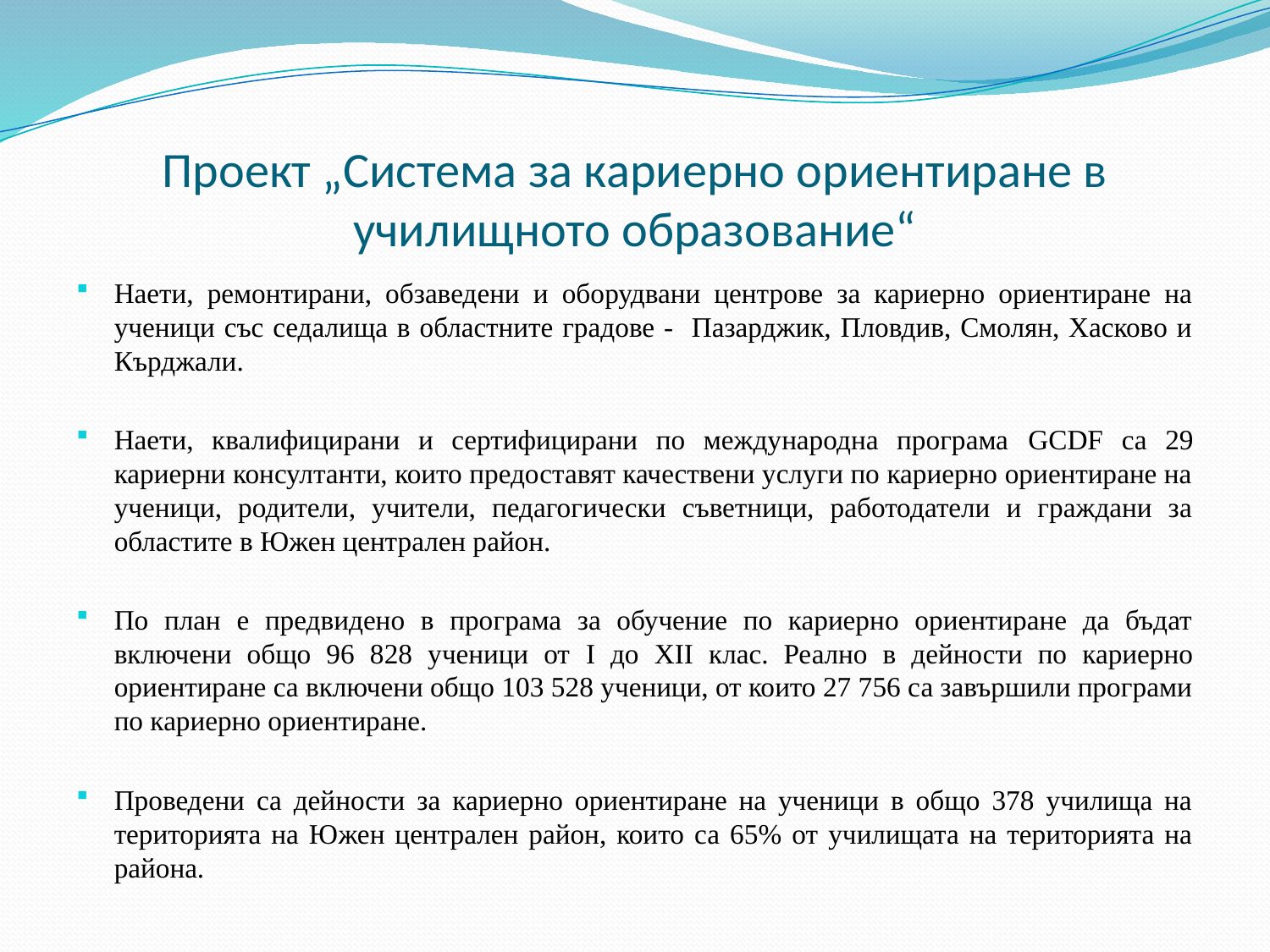

# Проект „Система за кариерно ориентиране в училищното образование“
Наети, ремонтирани, обзаведени и оборудвани центрове за кариерно ориентиране на ученици със седалища в областните градове -  Пазарджик, Пловдив, Смолян, Хасково и Кърджали.

Наети, квалифицирани и сертифицирани по международна програма GCDF са 29 кариерни консултанти, които предоставят качествени услуги по кариерно ориентиране на ученици, родители, учители, педагогически съветници, работодатели и граждани за областите в Южен централен район.

По план е предвидено в програма за обучение по кариерно ориентиране да бъдат включени общо 96 828 ученици от I до XII клас. Реално в дейности по кариерно ориентиране са включени общо 103 528 ученици, от които 27 756 са завършили програми по кариерно ориентиране.

Проведени са дейности за кариерно ориентиране на ученици в общо 378 училища на територията на Южен централен район, които са 65% от училищата на територията на района.